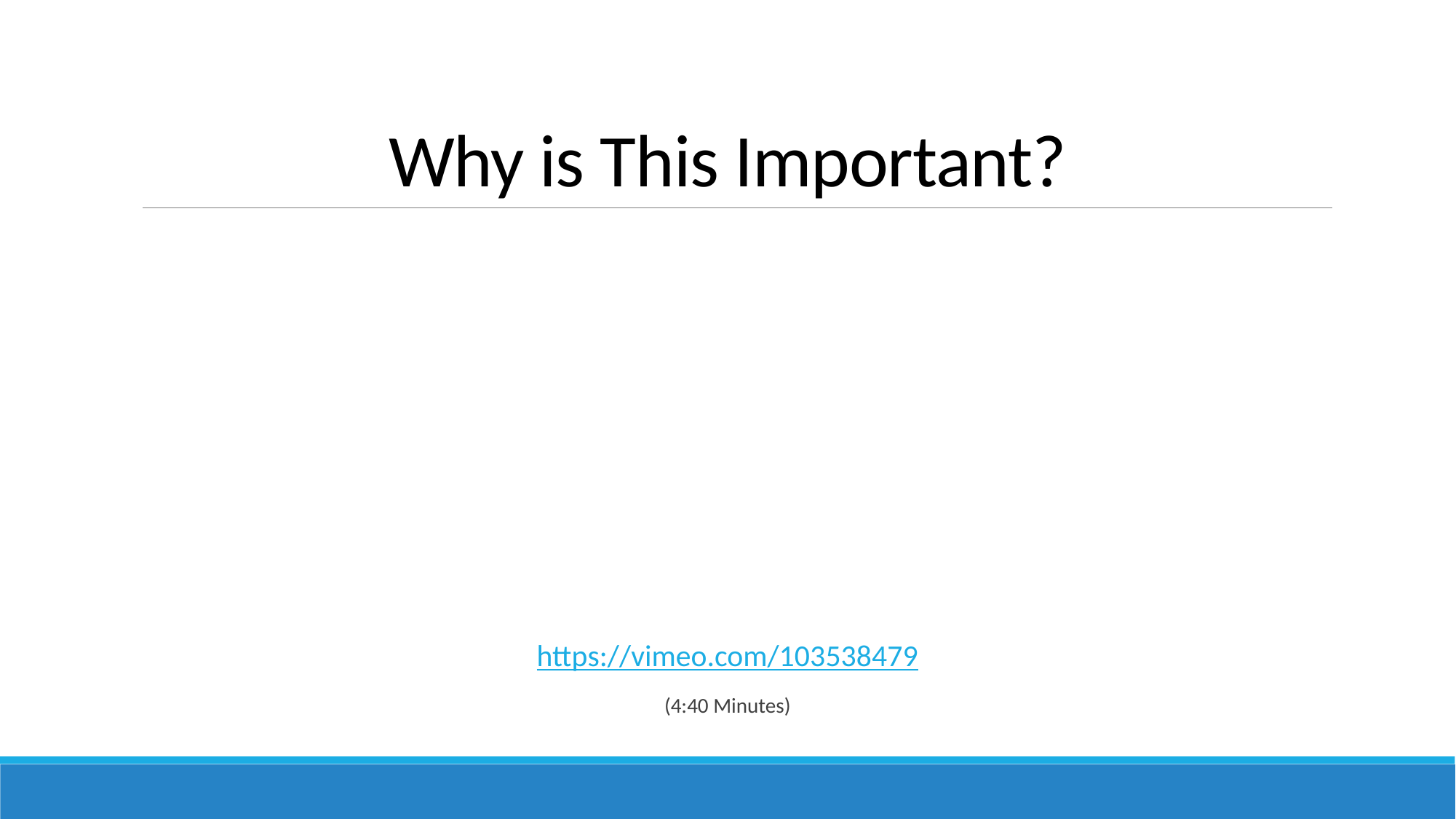

# Why is This Important?
https://vimeo.com/103538479
(4:40 Minutes)